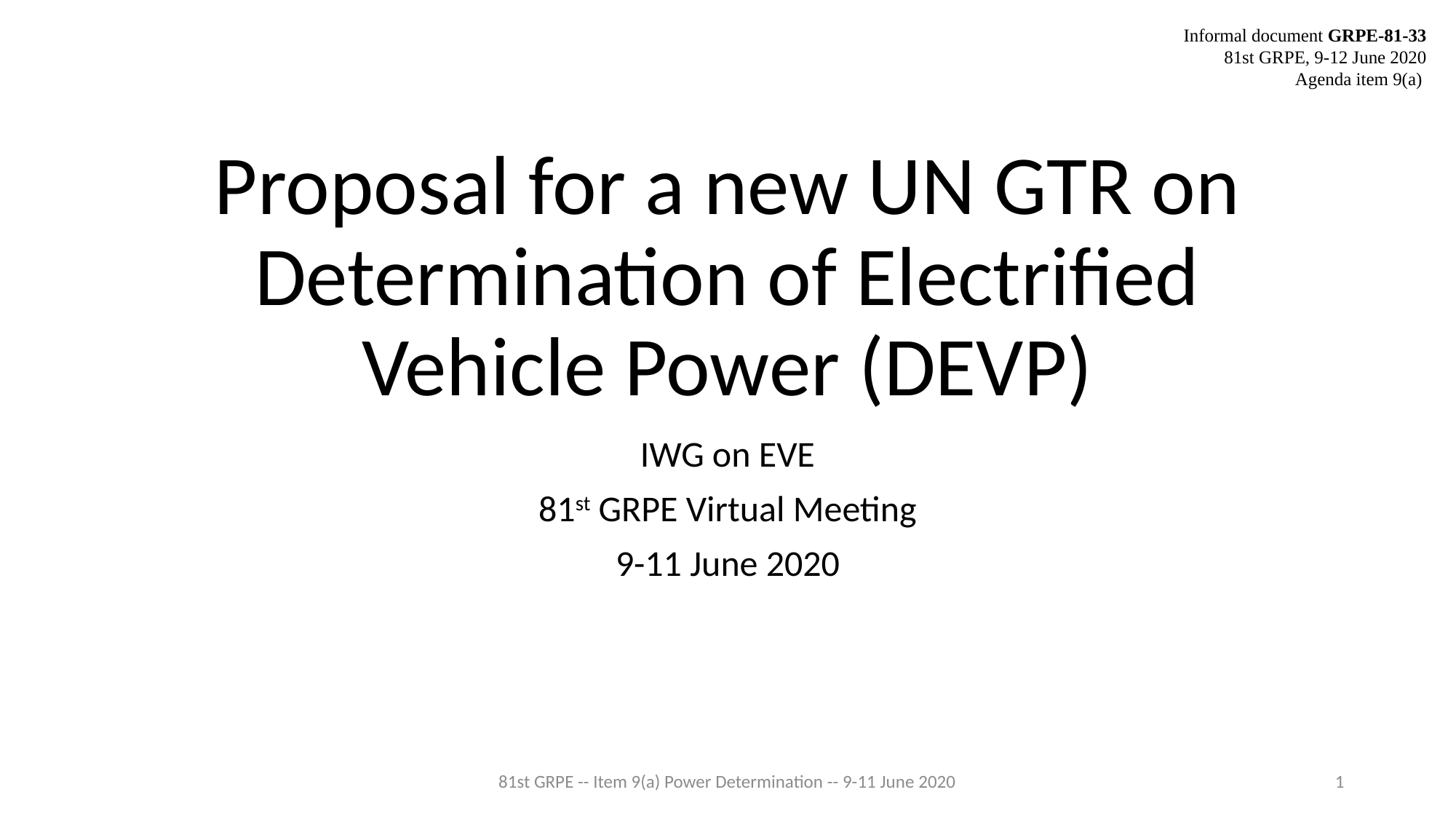

Informal document GRPE-81-33
81st GRPE, 9-12 June 2020
Agenda item 9(a)
# Proposal for a new UN GTR on Determination of Electrified Vehicle Power (DEVP)
IWG on EVE
81st GRPE Virtual Meeting
9-11 June 2020
81st GRPE -- Item 9(a) Power Determination -- 9-11 June 2020
1